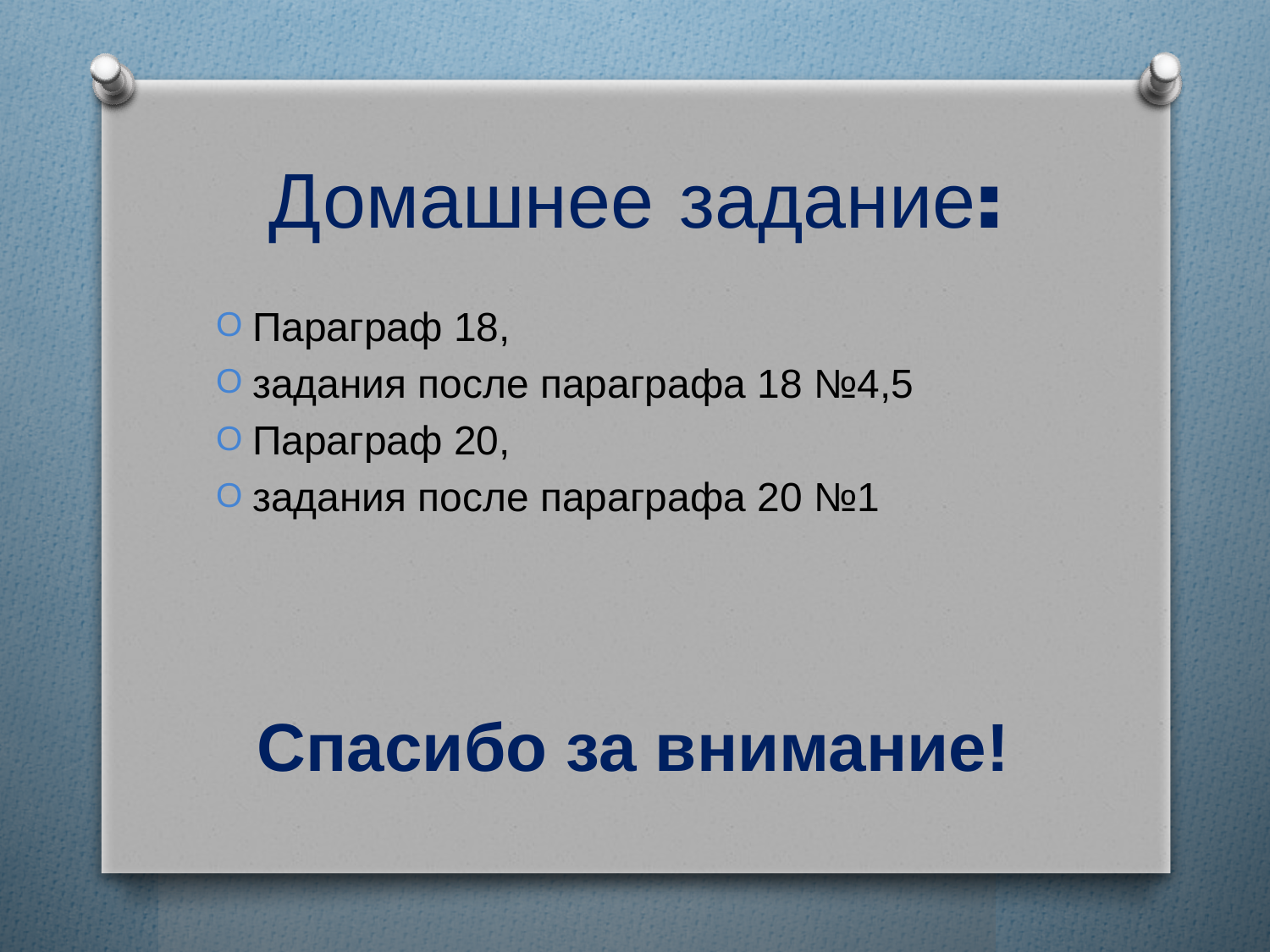

# Домашнее задание:
Параграф 18,
задания после параграфа 18 №4,5
Параграф 20,
задания после параграфа 20 №1

Спасибо за внимание!